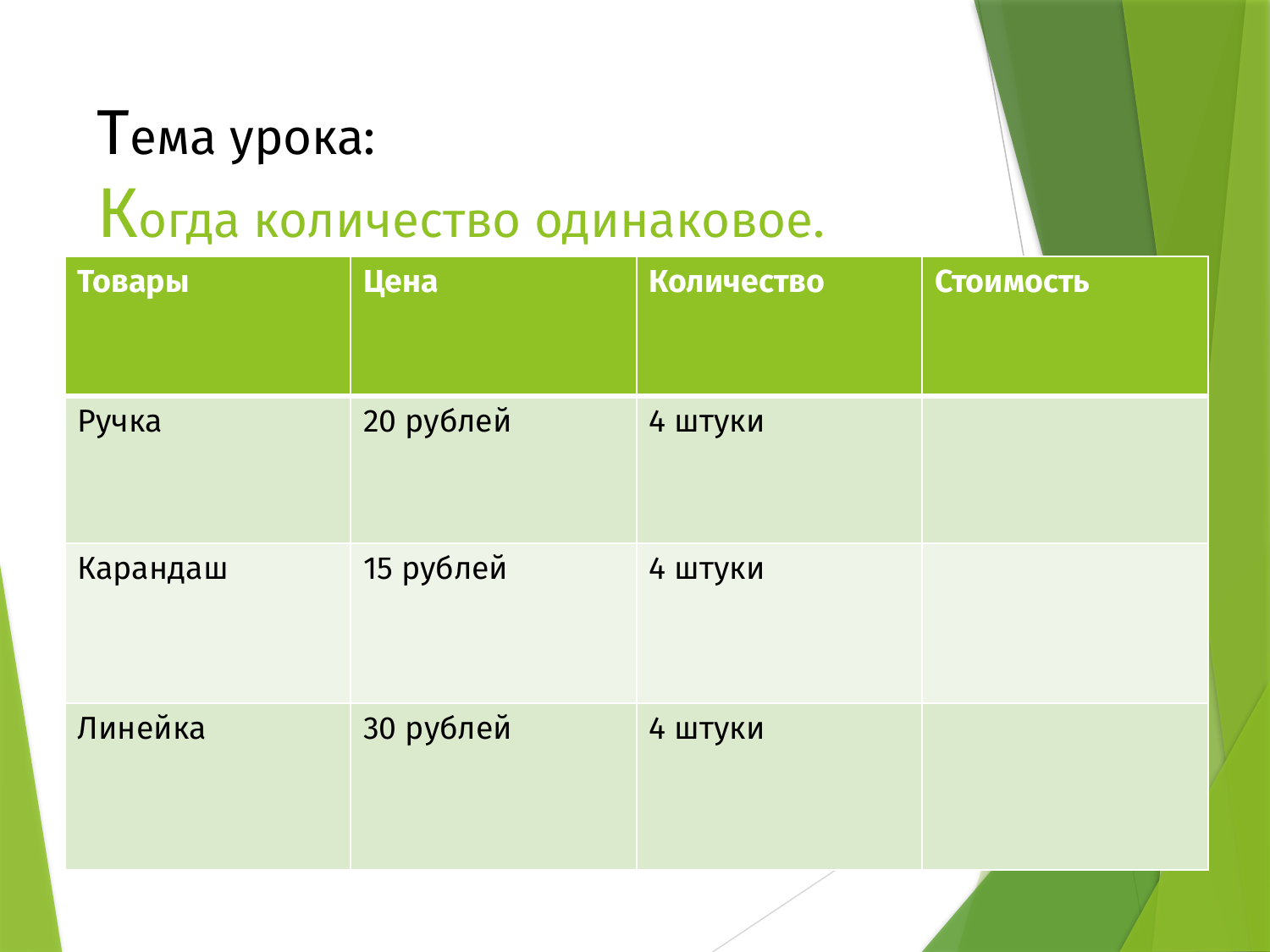

# Тема урока: Когда количество одинаковое.
| Товары | Цена | Количество | Стоимость |
| --- | --- | --- | --- |
| Ручка | 20 рублей | 4 штуки |  |
| Карандаш | 15 рублей | 4 штуки |  |
| Линейка | 30 рублей | 4 штуки |  |